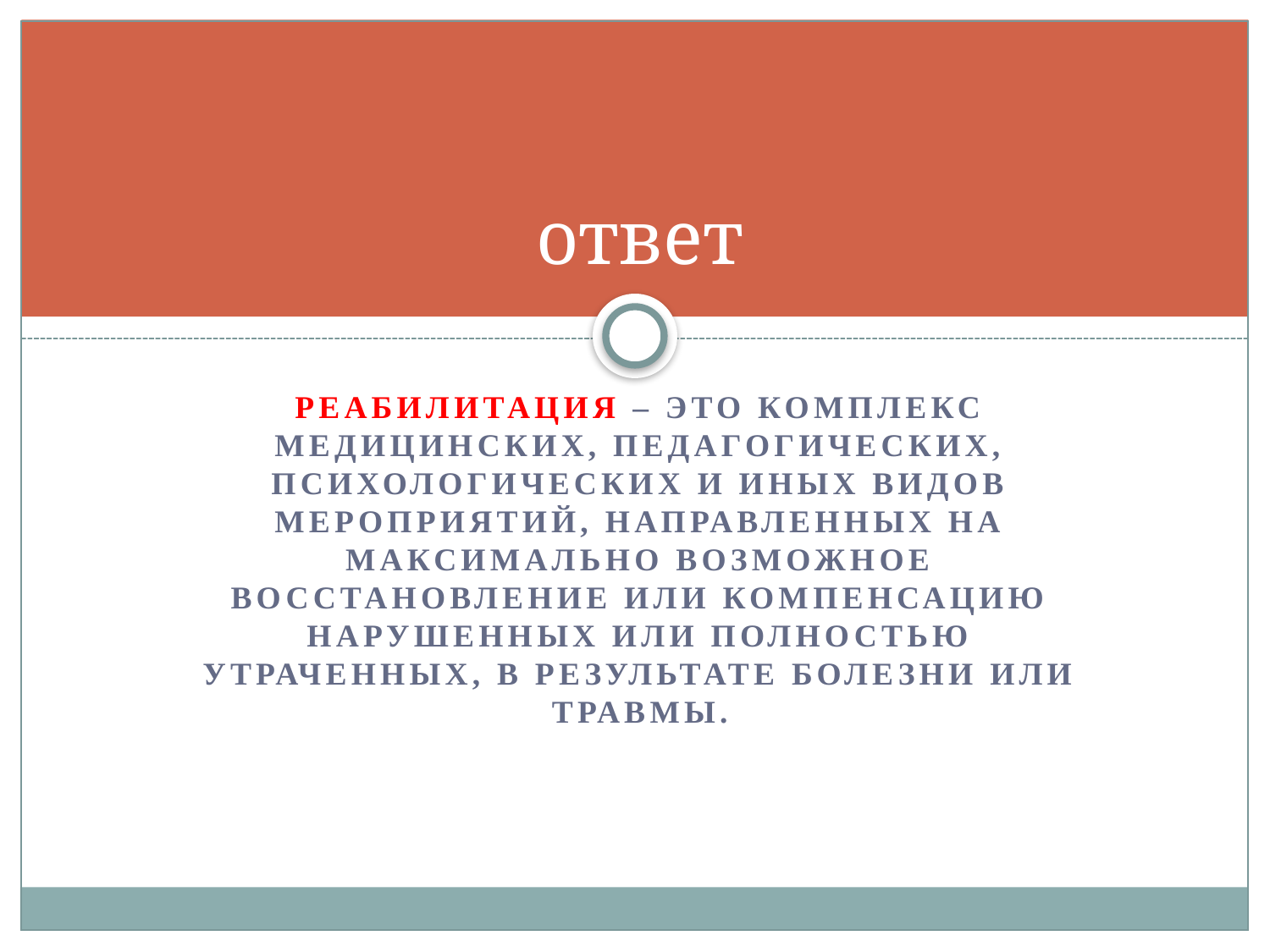

# ответ
Реабилитация – это комплекс медицинских, педагогических, психологических и иных видов мероприятий, направленных на максимально возможное восстановление или компенсацию нарушенных или полностью утраченных, в результате болезни или травмы.